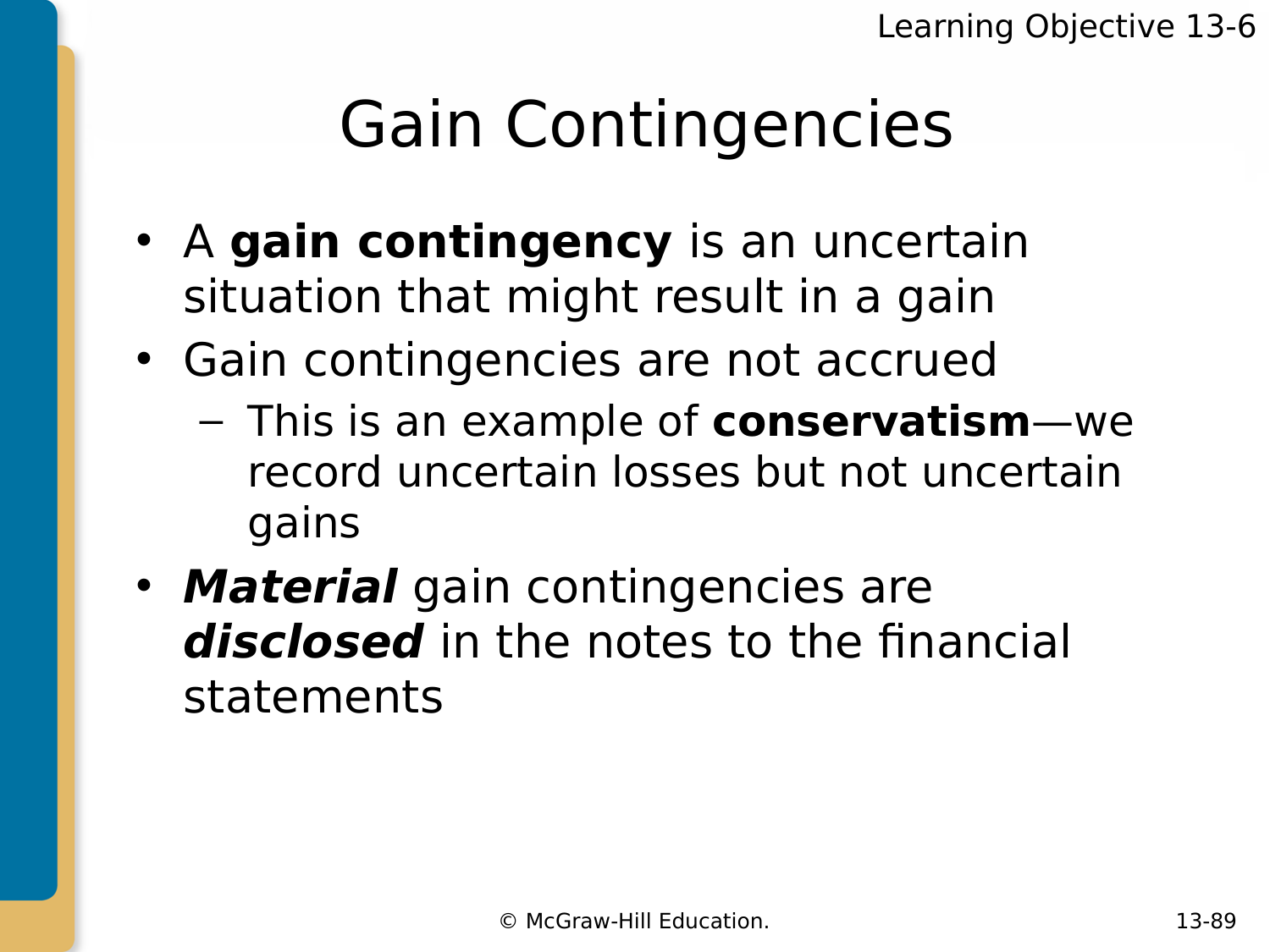

Learning Objective 13-6
# Gain Contingencies
A gain contingency is an uncertain situation that might result in a gain
Gain contingencies are not accrued
This is an example of conservatism—we record uncertain losses but not uncertain gains
Material gain contingencies are disclosed in the notes to the financial statements